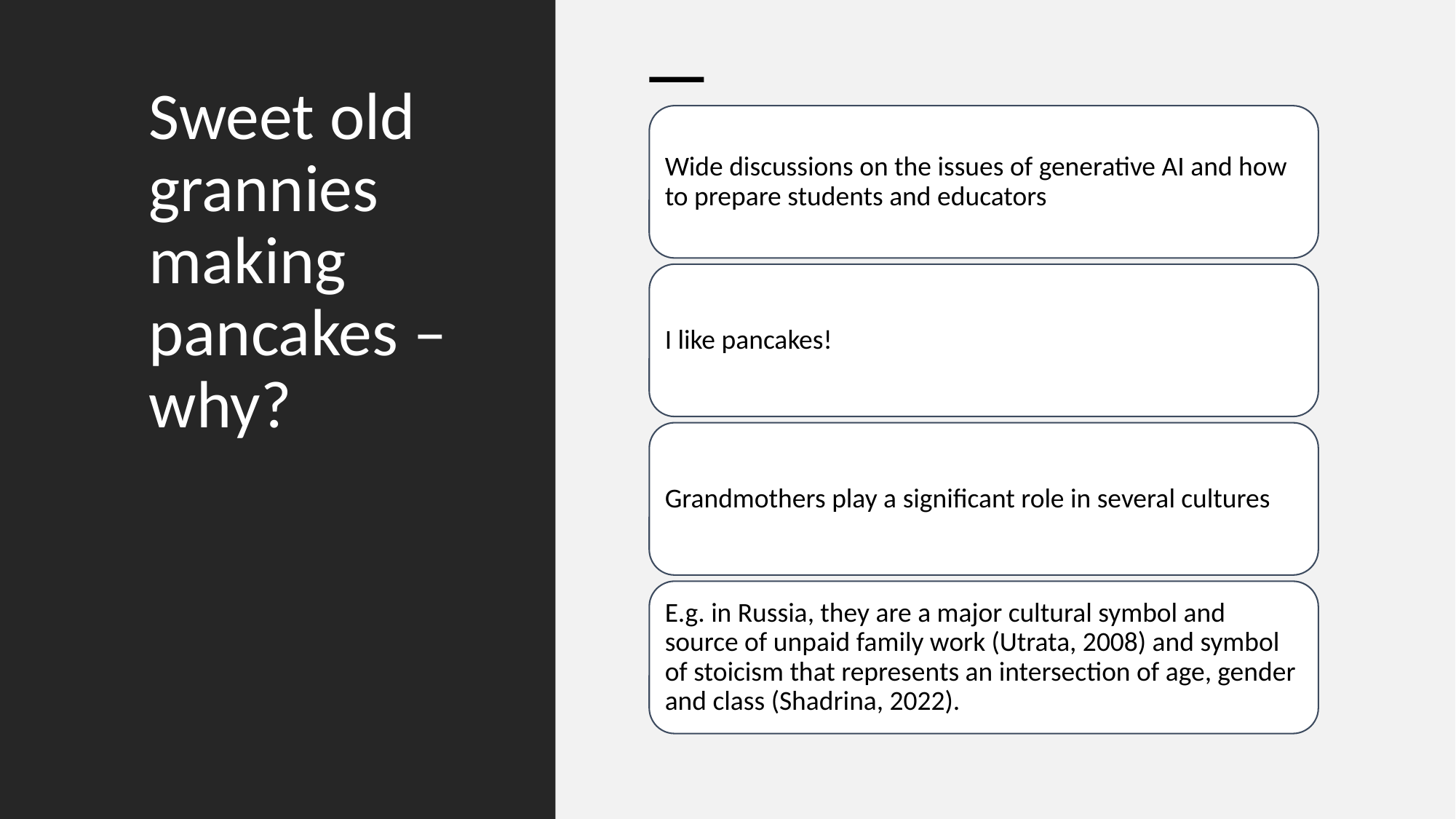

# Sweet old grannies making pancakes – why?

Wide discussions on the issues of generative AI and how to prepare students and educators

I like pancakes!

Grandmothers play a significant role in several cultures

E.g. in Russia, they are a major cultural symbol and source of unpaid family work (Utrata, 2008) and symbol of stoicism that represents an intersection of age, gender and class (Shadrina, 2022).